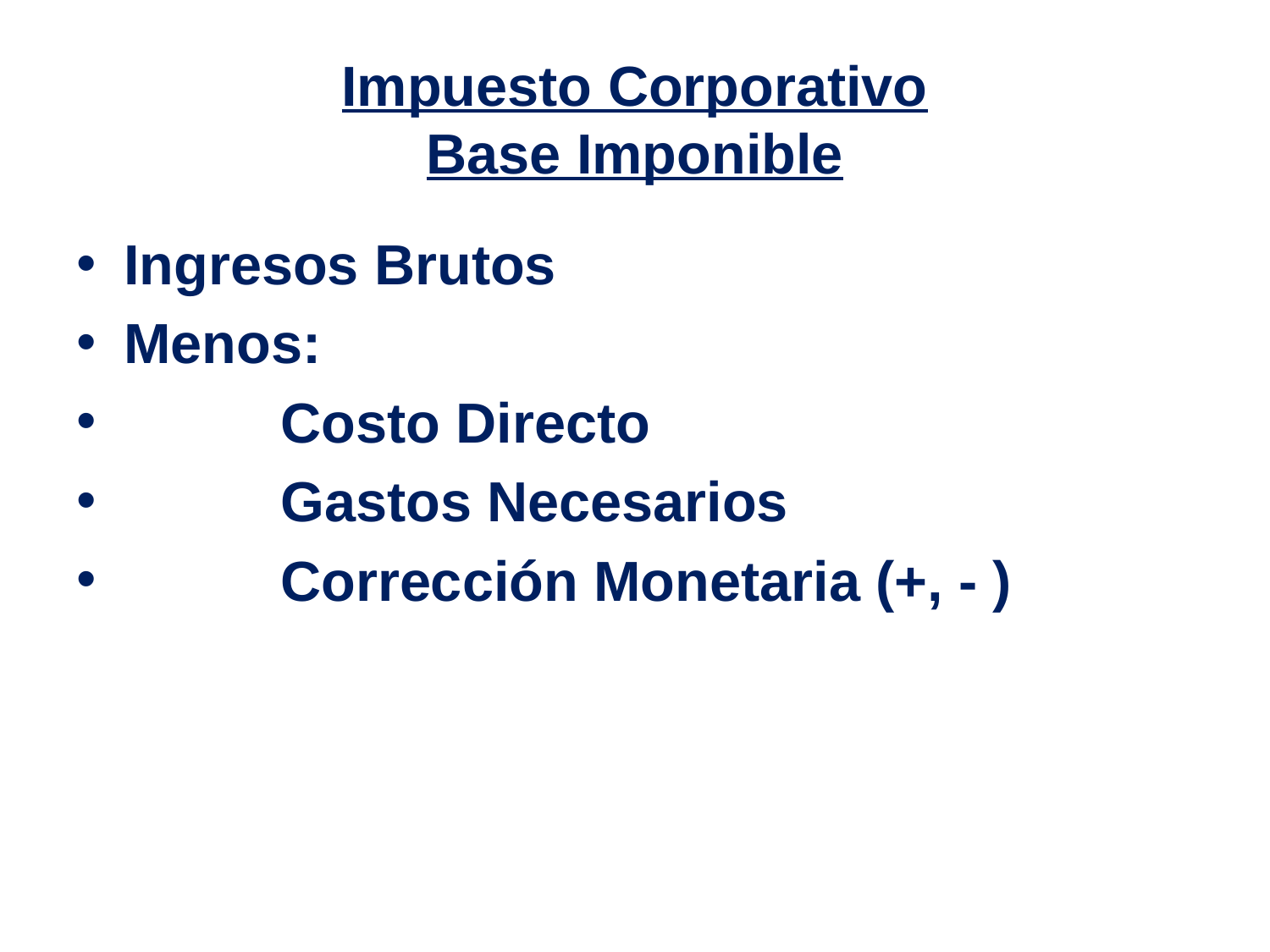

# Impuesto Corporativo Base Imponible
Ingresos Brutos
Menos:
          Costo Directo
          Gastos Necesarios
          Corrección Monetaria (+, - )